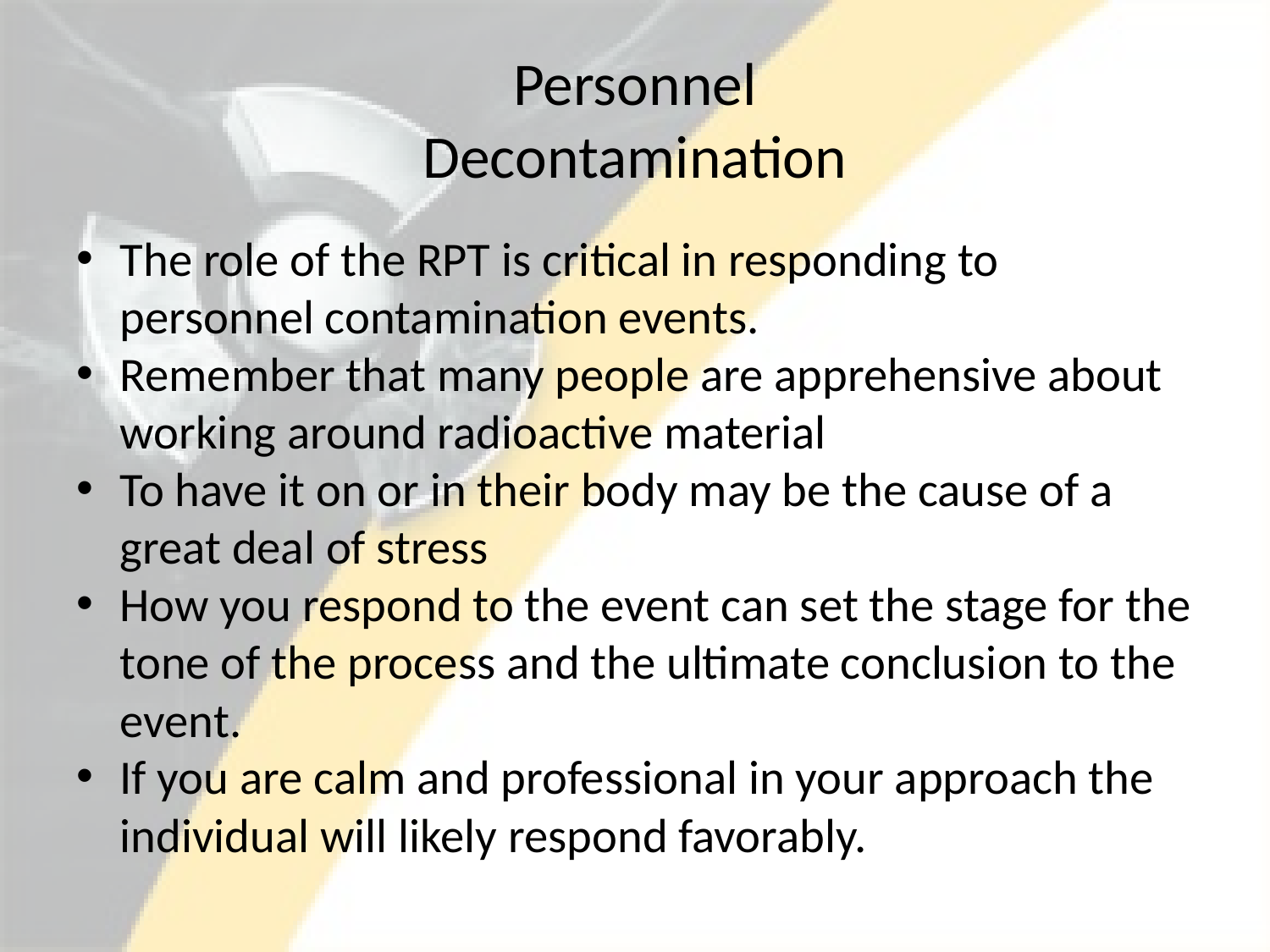

# Personnel Decontamination
The role of the RPT is critical in responding to personnel contamination events.
Remember that many people are apprehensive about  working around radioactive material
To have it on or in their body may be the cause of a great deal of stress
How you respond to the event can set the stage for the tone of the process and the ultimate conclusion to the event.
If you are calm and professional in your approach the individual will likely respond favorably.